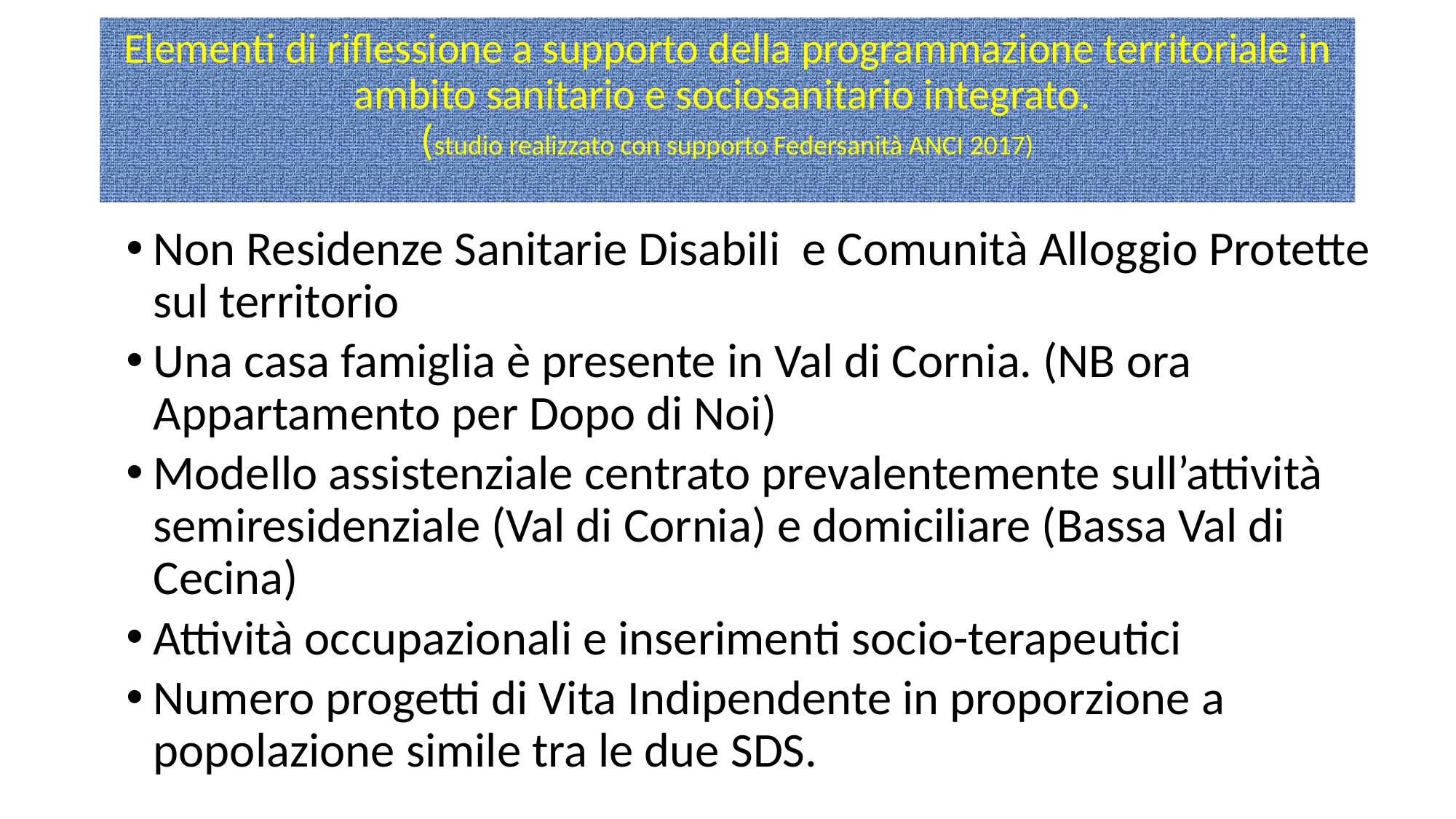

# Elementi di riflessione a supporto della programmazione territoriale in ambito sanitario e sociosanitario integrato. (studio realizzato con supporto Federsanità ANCI 2017)
Non Residenze Sanitarie Disabili  e Comunità Alloggio Protette sul territorio
Una casa famiglia è presente in Val di Cornia. (NB ora Appartamento per Dopo di Noi)
Modello assistenziale centrato prevalentemente sull’attività semiresidenziale (Val di Cornia) e domiciliare (Bassa Val di Cecina)
Attività occupazionali e inserimenti socio-terapeutici
Numero progetti di Vita Indipendente in proporzione a popolazione simile tra le due SDS.